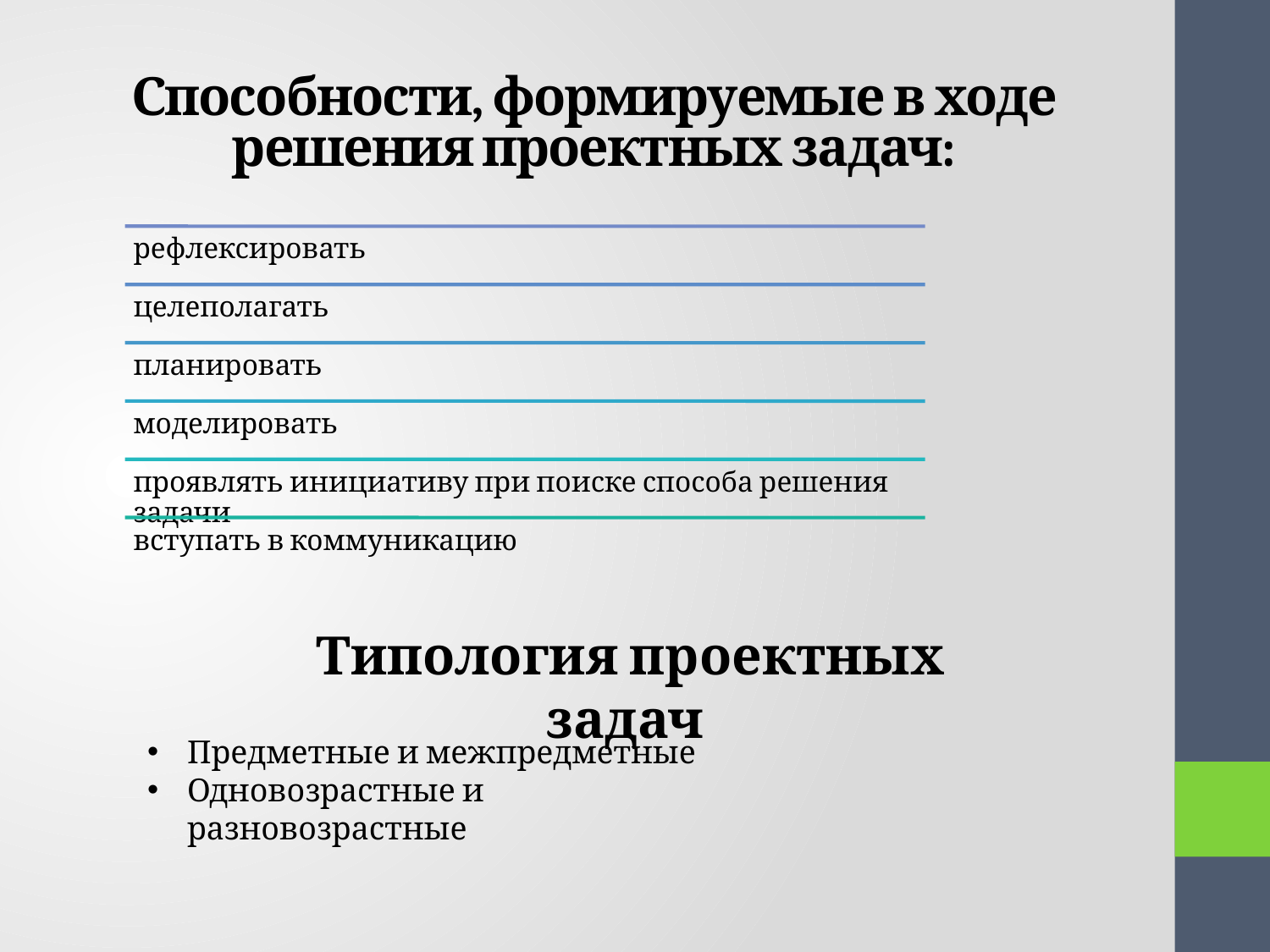

# Способности, формируемые в ходе решения проектных задач:
рефлексировать
целеполагать
планировать
моделировать
проявлять инициативу при поиске способа решения задачи
вступать в коммуникацию
 Типология проектных задач
Предметные и межпредметные
Одновозрастные и разновозрастные